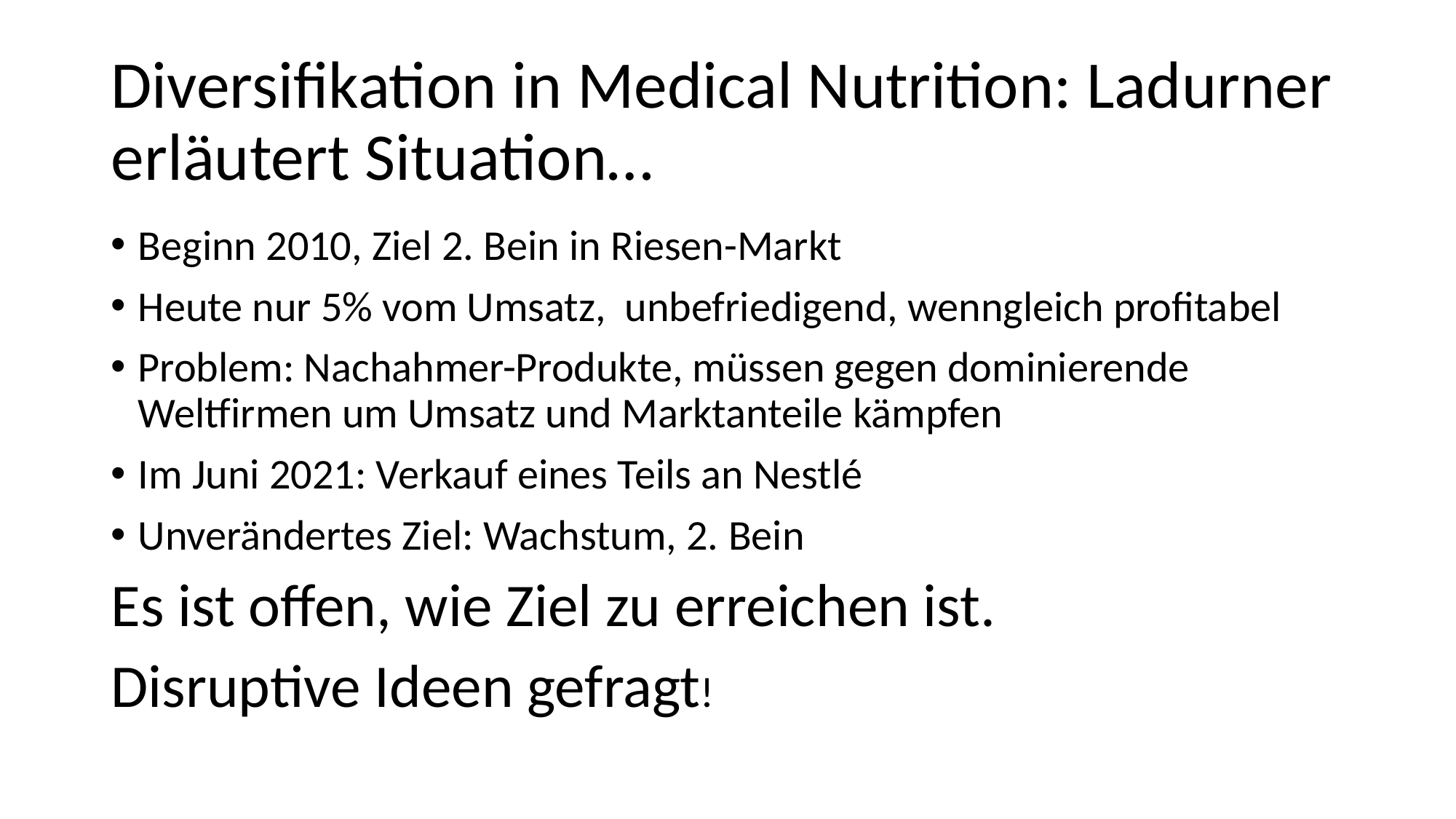

# Diversifikation in Medical Nutrition: Ladurner erläutert Situation…
Beginn 2010, Ziel 2. Bein in Riesen-Markt
Heute nur 5% vom Umsatz,  unbefriedigend, wenngleich profitabel
Problem: Nachahmer-Produkte, müssen gegen dominierende Weltfirmen um Umsatz und Marktanteile kämpfen
Im Juni 2021: Verkauf eines Teils an Nestlé
Unverändertes Ziel: Wachstum, 2. Bein
Es ist offen, wie Ziel zu erreichen ist.
Disruptive Ideen gefragt!